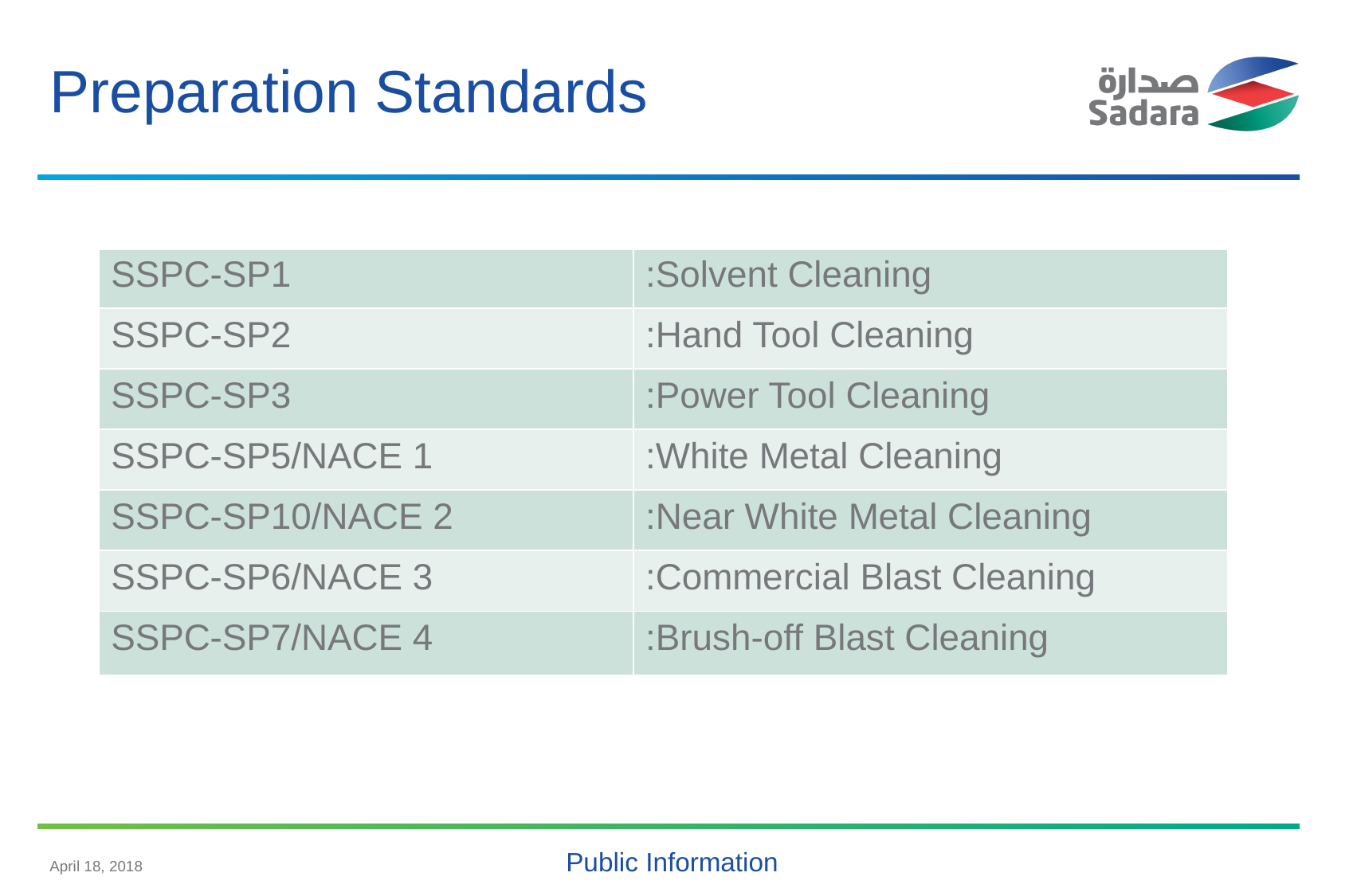

# Preparation Standards
|  |  |
| --- | --- |
| SSPC-SP1 | :Solvent Cleaning |
| SSPC-SP2 | :Hand Tool Cleaning |
| SSPC-SP3 | :Power Tool Cleaning |
| SSPC-SP5/NACE 1 | :White Metal Cleaning |
| SSPC-SP10/NACE 2 | :Near White Metal Cleaning |
| SSPC-SP6/NACE 3 | :Commercial Blast Cleaning |
| SSPC-SP7/NACE 4 | :Brush-off Blast Cleaning |
April 18, 2018